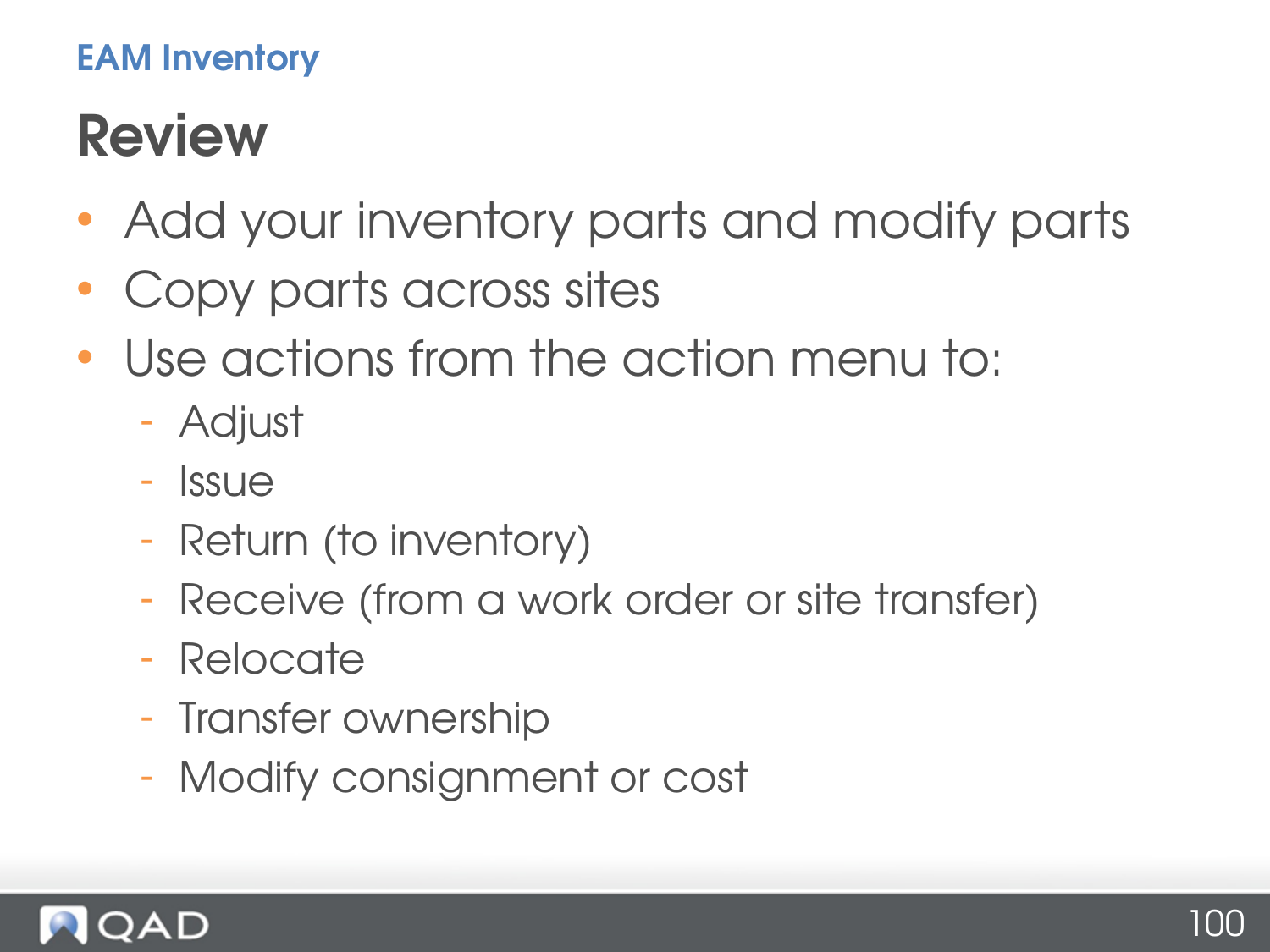

EAM Inventory
# Review
Add your inventory parts and modify parts
Copy parts across sites
Use actions from the action menu to:
Adjust
Issue
Return (to inventory)
Receive (from a work order or site transfer)
Relocate
Transfer ownership
Modify consignment or cost
100